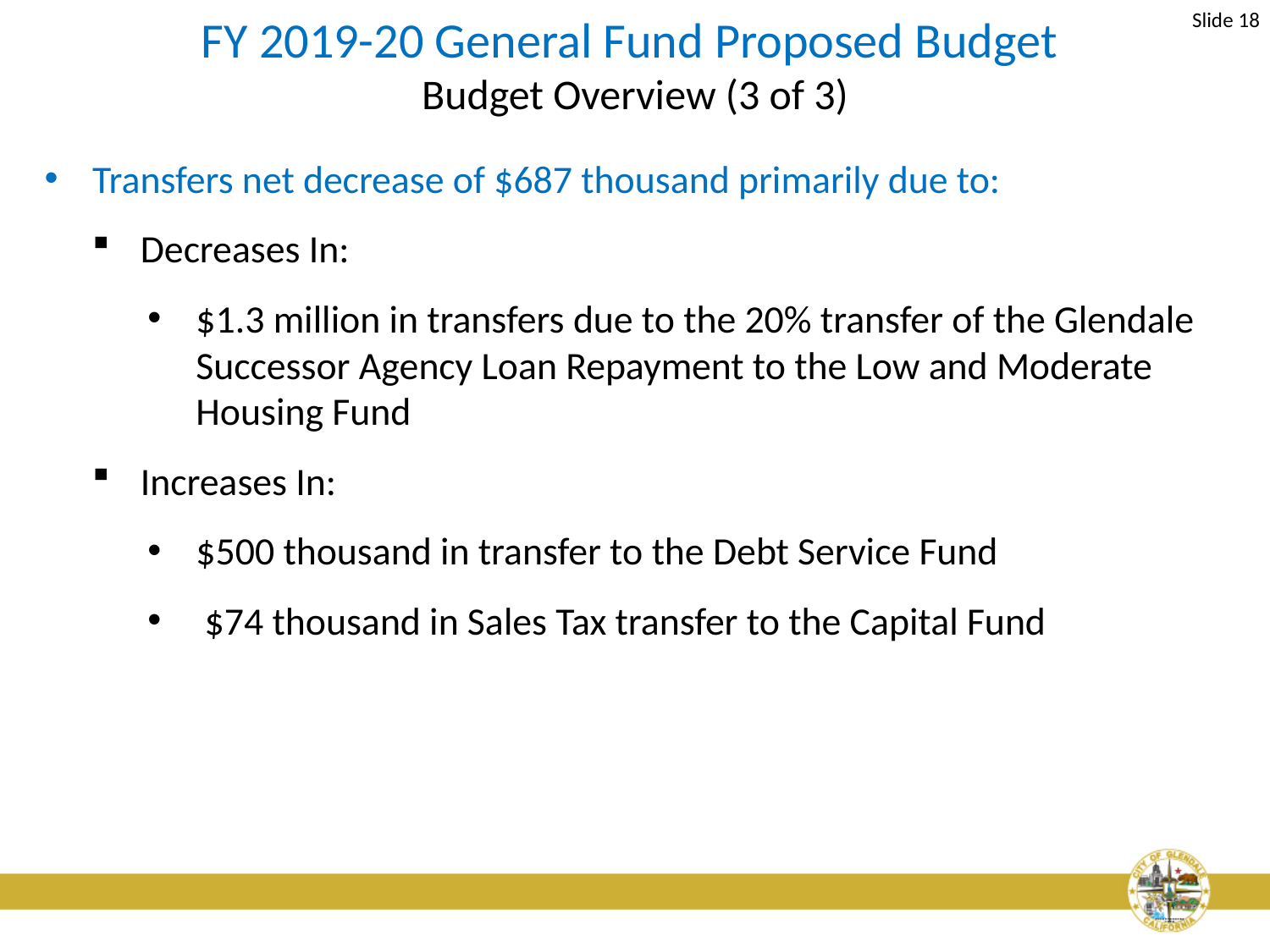

Slide 18
FY 2019-20 General Fund Proposed Budget
Budget Overview (3 of 3)
Transfers net decrease of $687 thousand primarily due to:
Decreases In:
$1.3 million in transfers due to the 20% transfer of the Glendale Successor Agency Loan Repayment to the Low and Moderate Housing Fund
Increases In:
$500 thousand in transfer to the Debt Service Fund
 $74 thousand in Sales Tax transfer to the Capital Fund